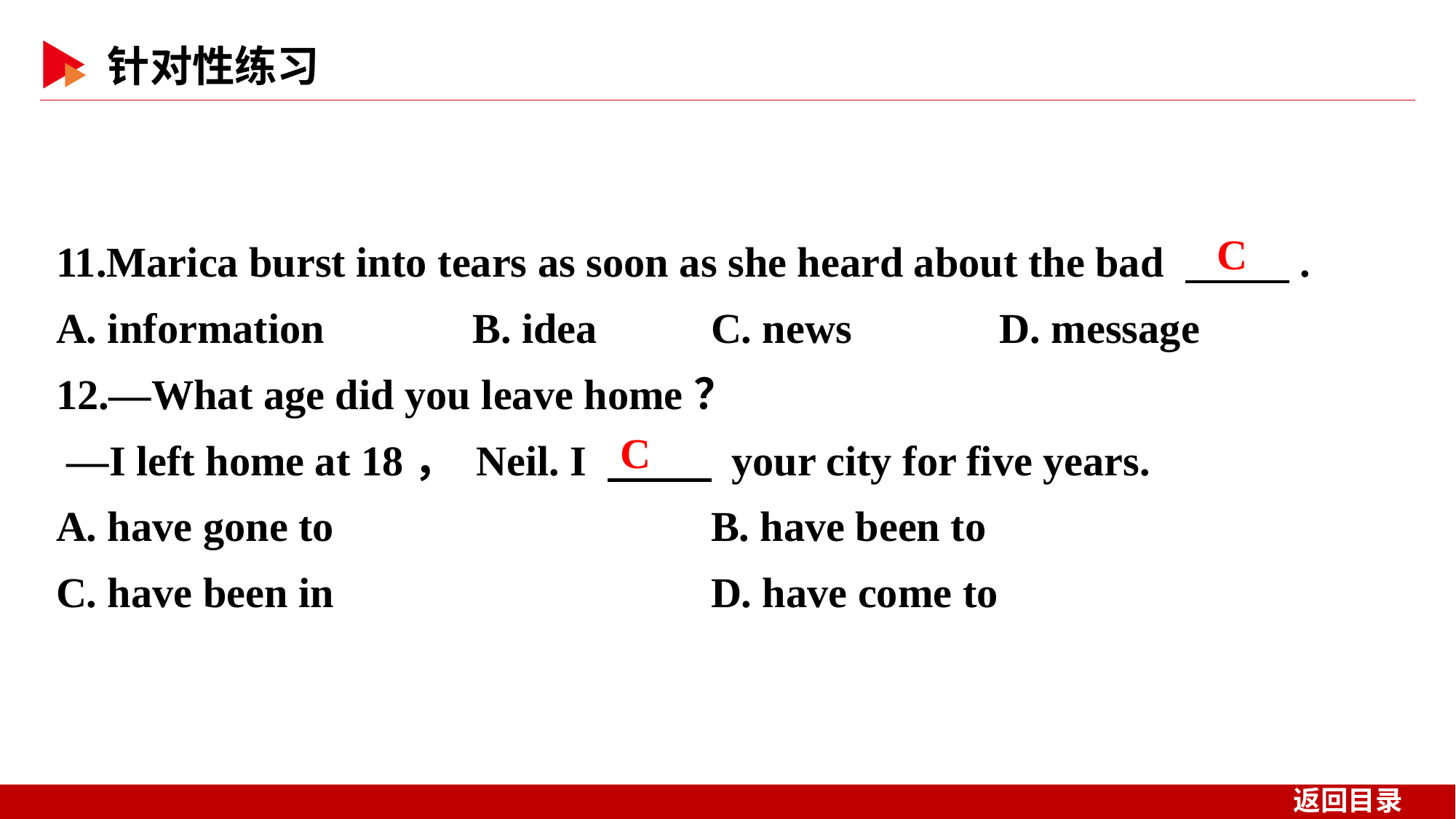

11.Marica burst into tears as soon as she heard about the bad 　  　.
A. information              B. idea		C. news              D. message
12.—What age did you leave home？
 —I left home at 18， Neil. I 　  　 your city for five years.
A. have gone to                		B. have been to
C. have been in                		D. have come to
C
C